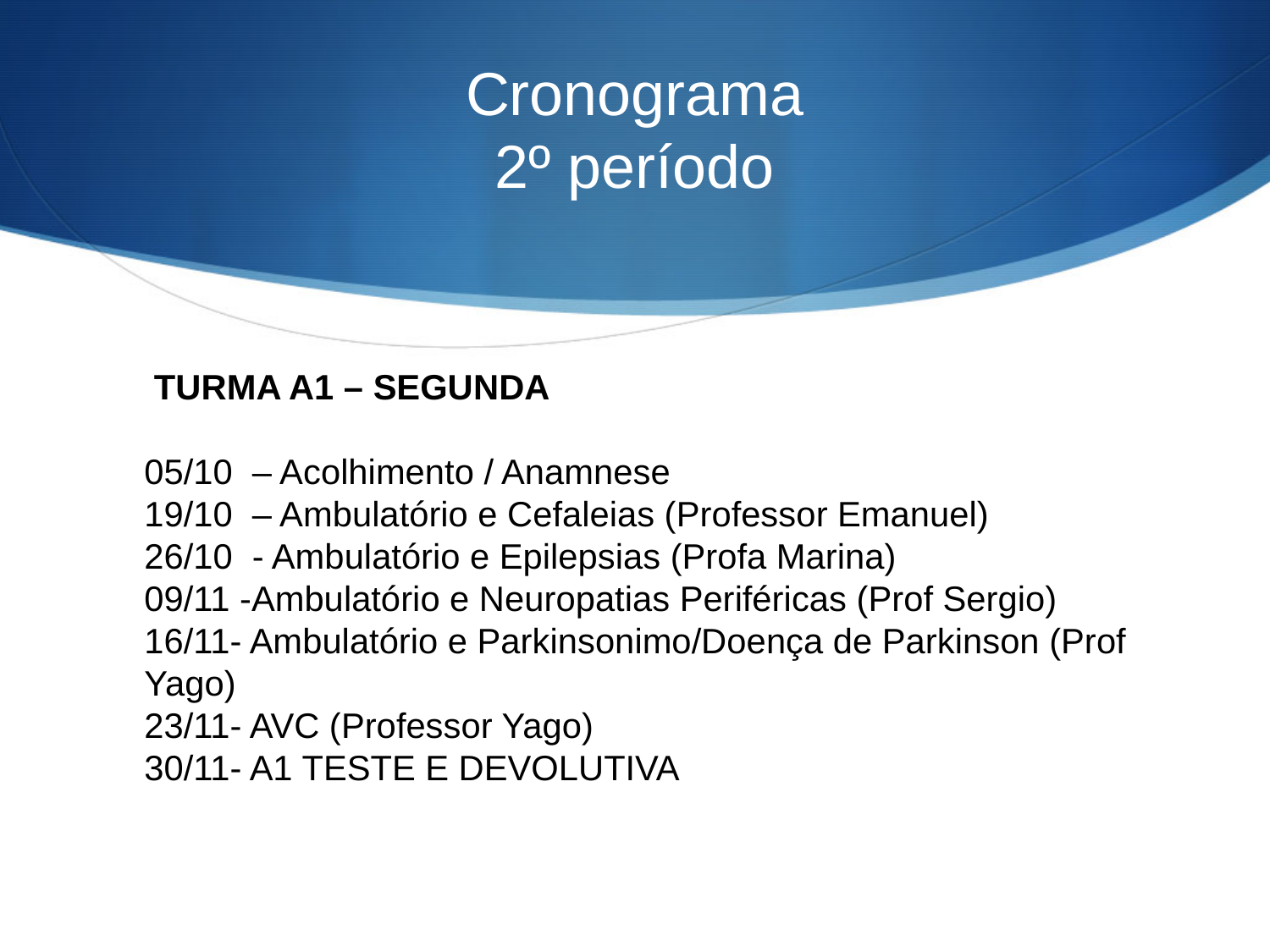

# Cronograma 2º período
 TURMA A1 – SEGUNDA

05/10  – Acolhimento / Anamnese
19/10  – Ambulatório e Cefaleias (Professor Emanuel)
26/10  - Ambulatório e Epilepsias (Profa Marina)
09/11 -Ambulatório e Neuropatias Periféricas (Prof Sergio)
16/11- Ambulatório e Parkinsonimo/Doença de Parkinson (Prof Yago)
23/11- AVC (Professor Yago)
30/11- A1 TESTE E DEVOLUTIVA